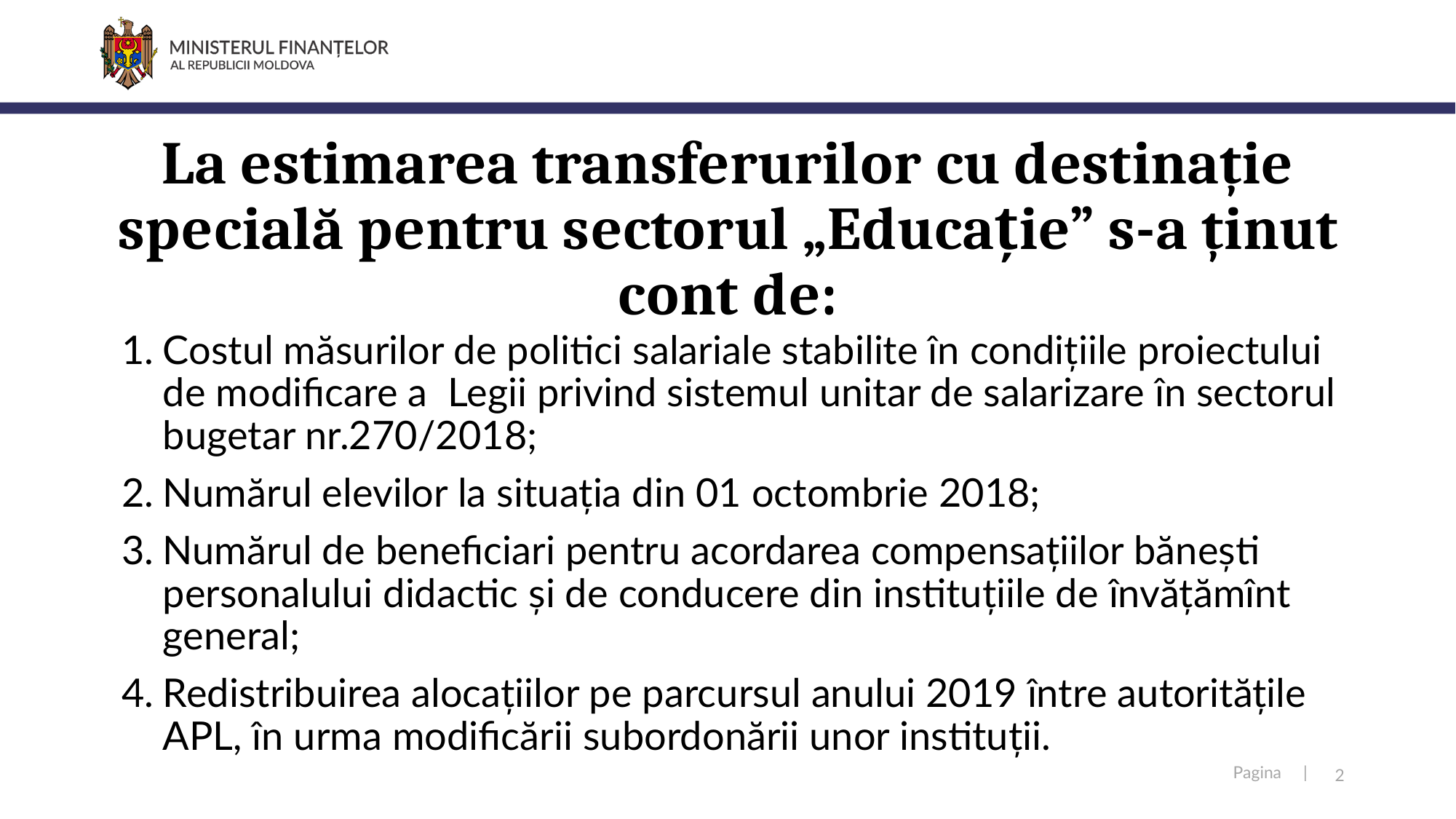

# La estimarea transferurilor cu destinaţie specială pentru sectorul „Educație” s-a ţinut cont de:
Costul măsurilor de politici salariale stabilite în condițiile proiectului de modificare a  Legii privind sistemul unitar de salarizare în sectorul bugetar nr.270/2018;
Numărul elevilor la situația din 01 octombrie 2018;
Numărul de beneficiari pentru acordarea compensațiilor bănești personalului didactic și de conducere din instituțiile de învățămînt general;
Redistribuirea alocațiilor pe parcursul anului 2019 între autoritățile APL, în urma modificării subordonării unor instituții.

2